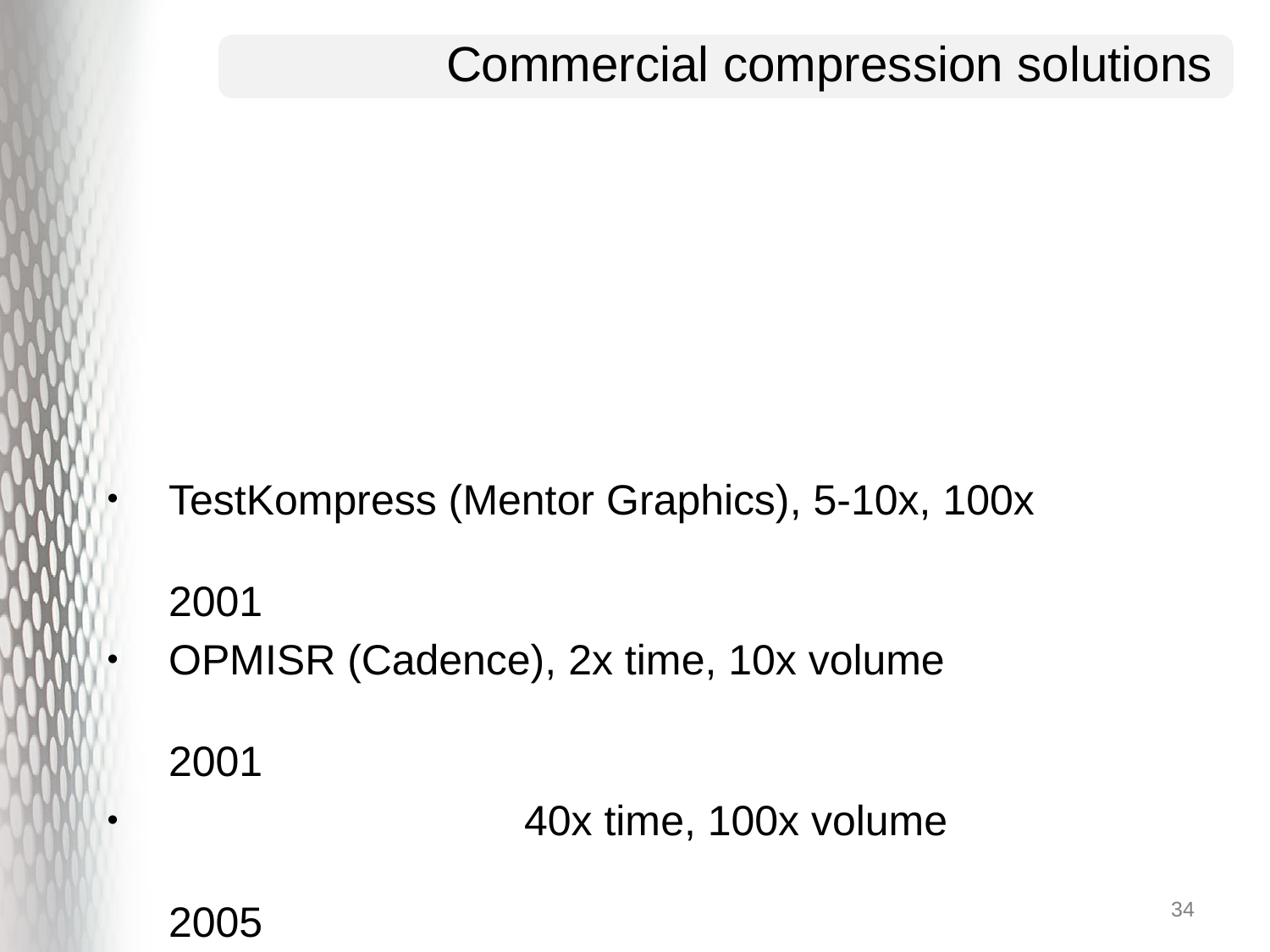

# Commercial compression solutions
TestKompress (Mentor Graphics), 5-10x, 100x	2001
OPMISR (Cadence), 2x time, 10x volume	2001
                              40x time, 100x volume	2005
VirtualScan (SynTest), 15x (5x-50x)	2002
SoCBIST (Synopsys), 10x time, 400x volume	2002
Talus ATPG-X (Magma), 40x	2007